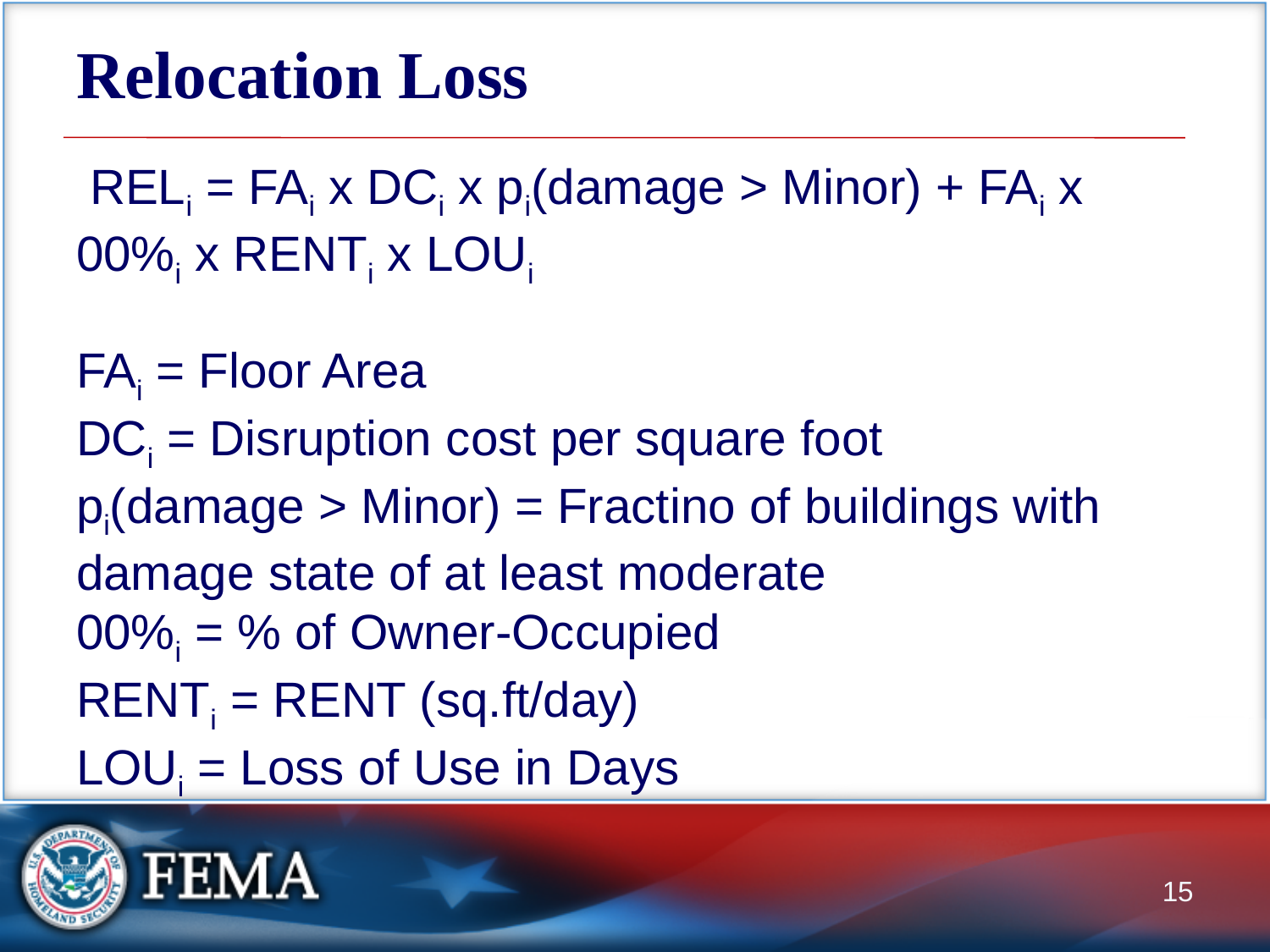

# Relocation Loss
 RELi = FAi x DCi x pi(damage > Minor) + FAi x 00%i x RENTi x LOUi
FAi = Floor Area
DCi = Disruption cost per square foot
pi(damage > Minor) = Fractino of buildings with damage state of at least moderate
00%i = % of Owner-Occupied
RENTi = RENT (sq.ft/day)
LOUi = Loss of Use in Days
15